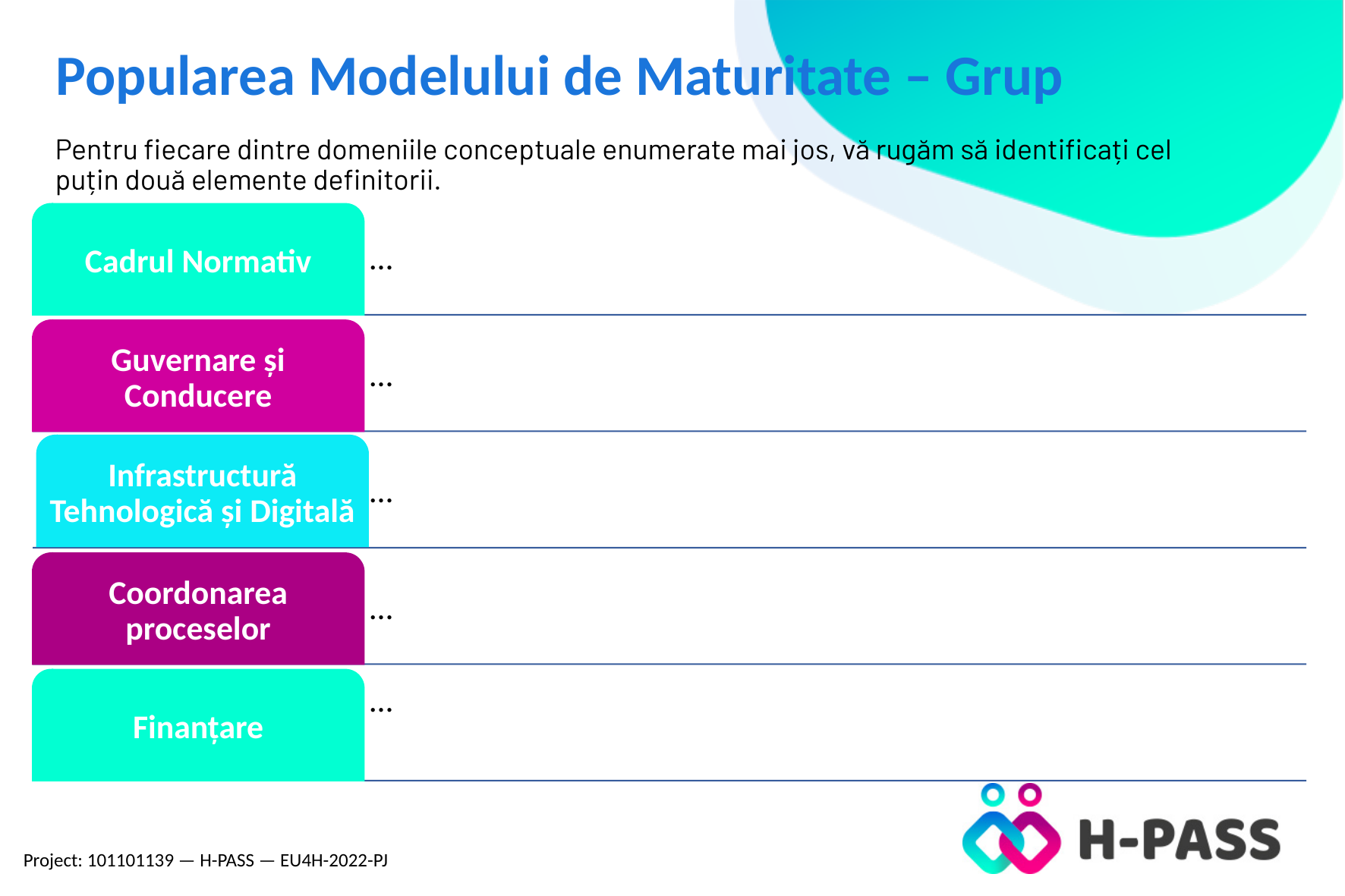

Popularea Modelului de Maturitate – Grup
Pentru fiecare dintre domeniile conceptuale enumerate mai jos, vă rugăm să identificați cel puțin două elemente definitorii.

...
Cadrul Normativ
...
Guvernare și Conducere
...
Infrastructură Tehnologică și Digitală
...
Coordonarea proceselor
...

Finanțare
Project: 101101139 — H-PASS — EU4H-2022-PJ